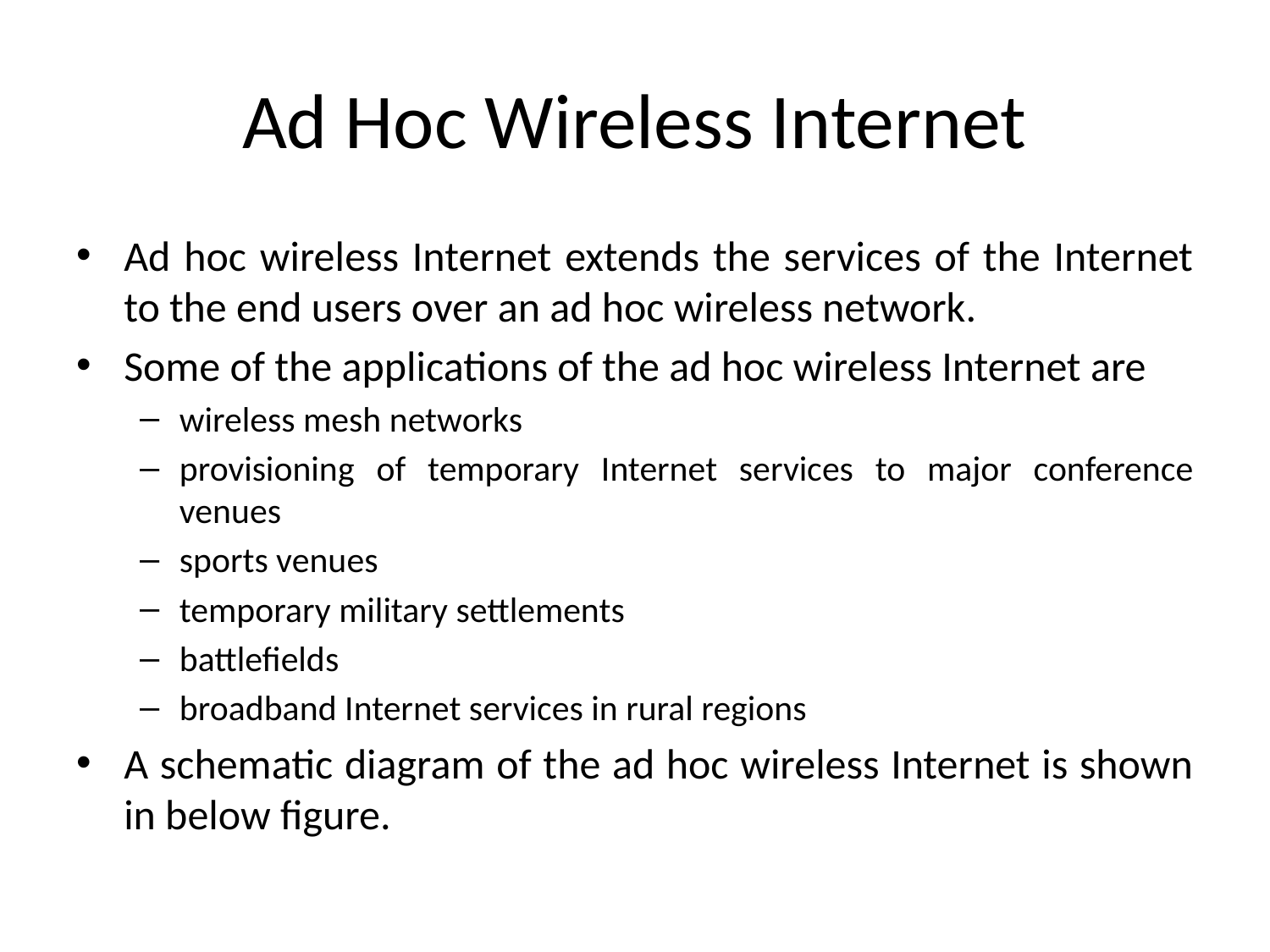

# Ad Hoc Wireless Internet
Ad hoc wireless Internet extends the services of the Internet to the end users over an ad hoc wireless network.
Some of the applications of the ad hoc wireless Internet are
wireless mesh networks
provisioning of temporary Internet services to major conference venues
sports venues
temporary military settlements
battlefields
broadband Internet services in rural regions
A schematic diagram of the ad hoc wireless Internet is shown in below figure.